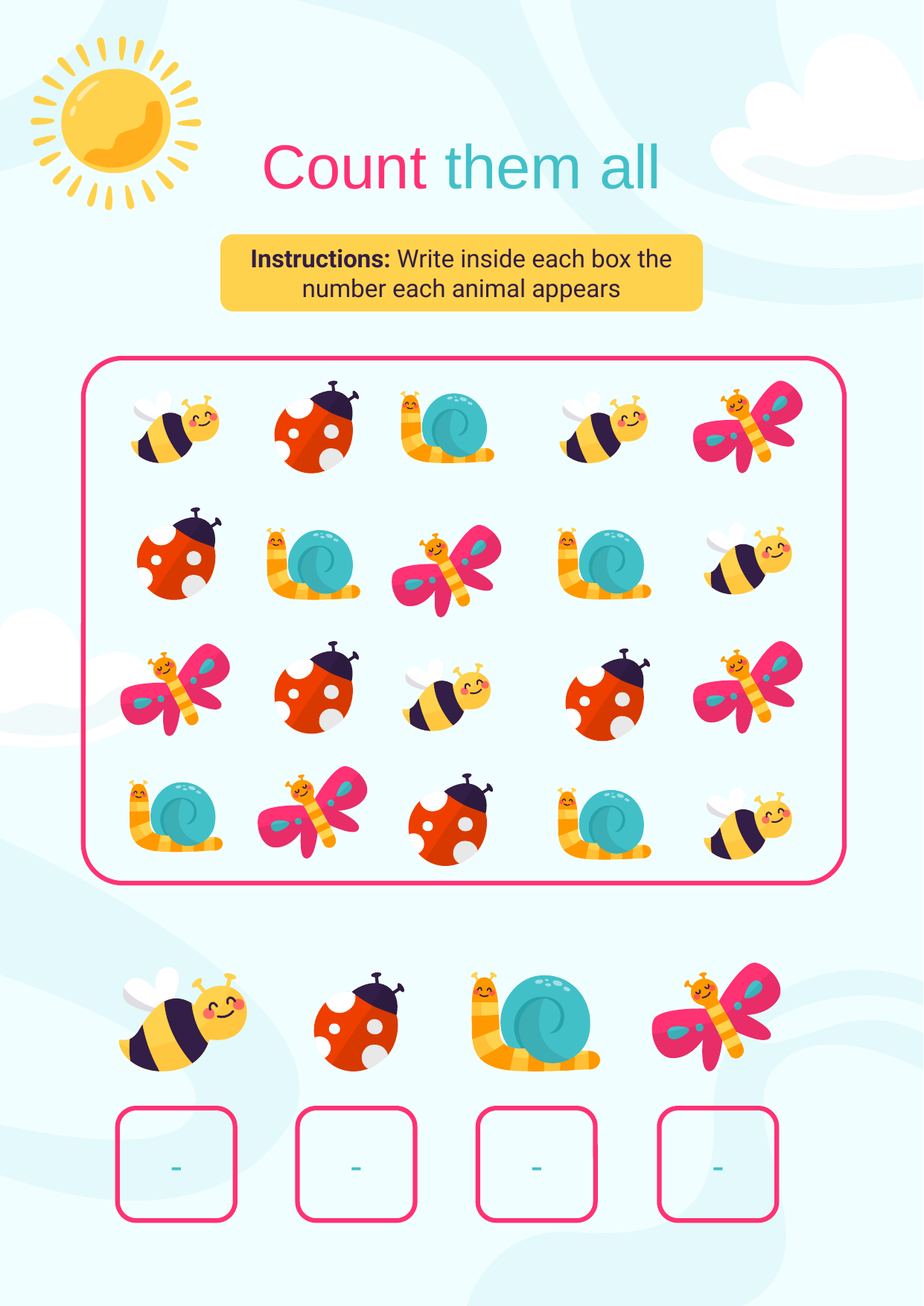

# Count them all
Instructions: Write inside each box the number each animal appears

-
-
-
-